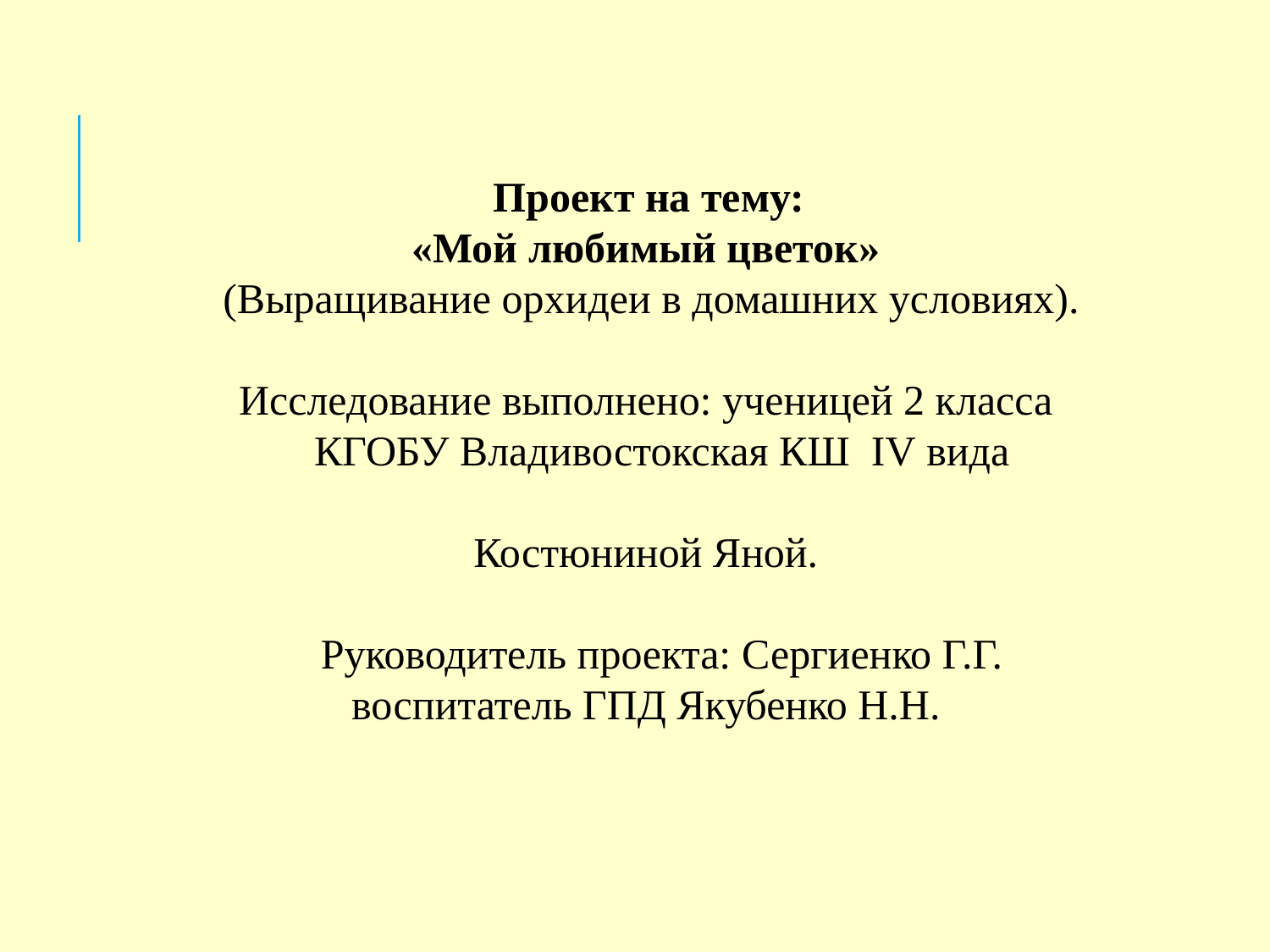

Проект на тему:
«Мой любимый цветок»
 (Выращивание орхидеи в домашних условиях).
                                                                                        Исследование выполнено: ученицей 2 класса
   КГОБУ Владивостокская КШ  IV вида

Костюниной Яной.
                                                                                                         Руководитель проекта: Сергиенко Г.Г.
воспитатель ГПД Якубенко Н.Н.